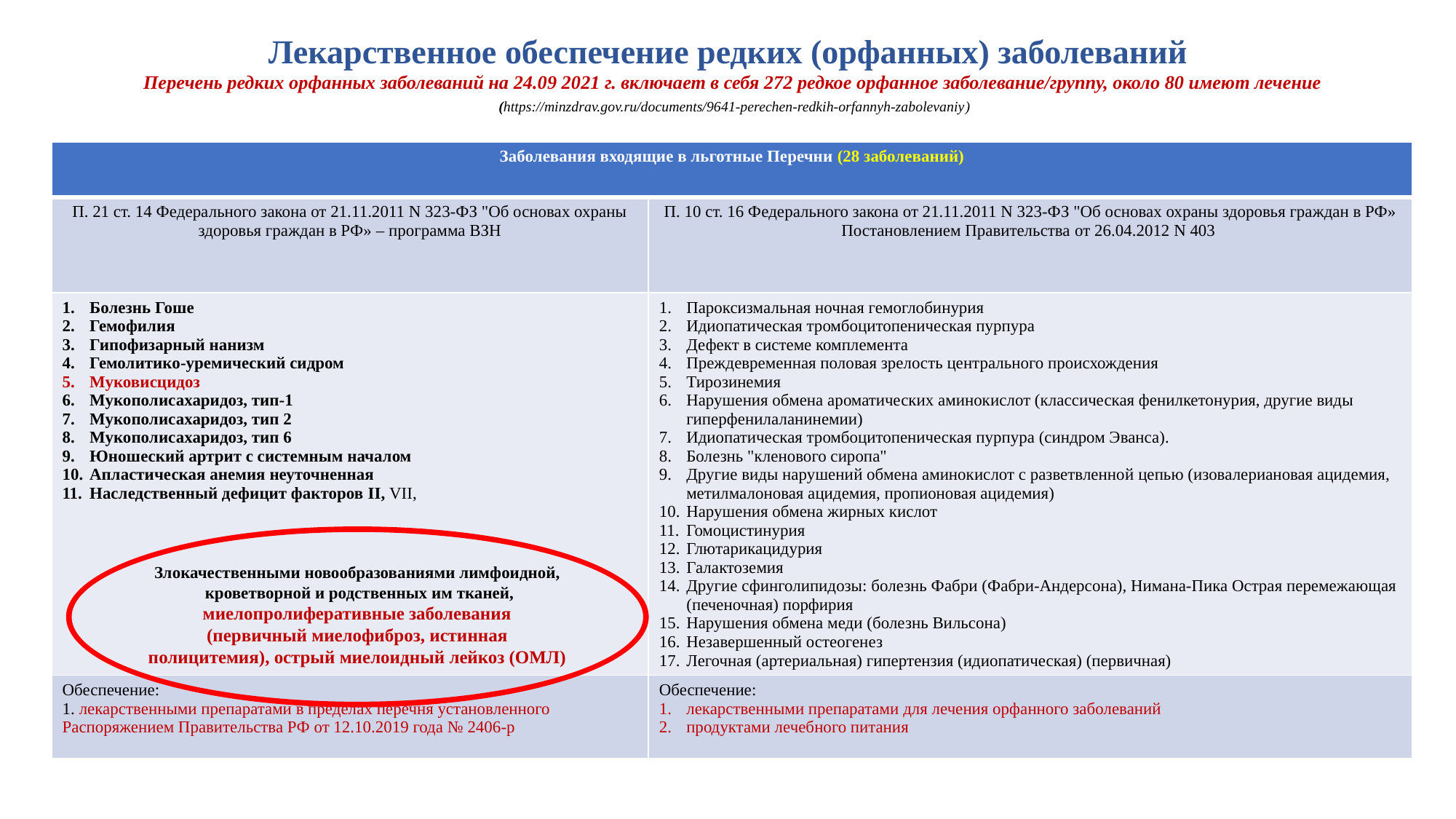

# Лекарственное обеспечение редких (орфанных) заболеваний Перечень редких орфанных заболеваний на 24.09 2021 г. включает в себя 272 редкое орфанное заболевание/группу, около 80 имеют лечение (https://minzdrav.gov.ru/documents/9641-perechen-redkih-orfannyh-zabolevaniy)
| Заболевания входящие в льготные Перечни (28 заболеваний) |  |
| --- | --- |
| П. 21 ст. 14 Федерального закона от 21.11.2011 N 323-ФЗ "Об основах охраны здоровья граждан в РФ» – программа ВЗН | П. 10 ст. 16 Федерального закона от 21.11.2011 N 323-ФЗ "Об основах охраны здоровья граждан в РФ» Постановлением Правительства от 26.04.2012 N 403 |
| Болезнь Гоше Гемофилия Гипофизарный нанизм Гемолитико-уремический сидром Муковисцидоз Мукополисахаридоз, тип-1 Мукополисахаридоз, тип 2 Мукополисахаридоз, тип 6 Юношеский артрит с системным началом Апластическая анемия неуточненная Наследственный дефицит факторов II, VII, | Пароксизмальная ночная гемоглобинурия Идиопатическая тромбоцитопеническая пурпура Дефект в системе комплемента Преждевременная половая зрелость центрального происхождения Тирозинемия Нарушения обмена ароматических аминокислот (классическая фенилкетонурия, другие виды гиперфенилаланинемии) Идиопатическая тромбоцитопеническая пурпура (синдром Эванса). Болезнь "кленового сиропа" Другие виды нарушений обмена аминокислот с разветвленной цепью (изовалериановая ацидемия, метилмалоновая ацидемия, пропионовая ацидемия) Нарушения обмена жирных кислот Гомоцистинурия Глютарикацидурия Галактоземия Другие сфинголипидозы: болезнь Фабри (Фабри-Андерсона), Нимана-Пика Острая перемежающая (печеночная) порфирия Нарушения обмена меди (болезнь Вильсона) Незавершенный остеогенез Легочная (артериальная) гипертензия (идиопатическая) (первичная) |
| Обеспечение: 1. лекарственными препаратами в пределах перечня установленного Распоряжением Правительства РФ от 12.10.2019 года № 2406-р | Обеспечение: лекарственными препаратами для лечения орфанного заболеваний продуктами лечебного питания |

Злокачественными новообразованиями лимфоидной,
 кроветворной и родственных им тканей,
 миелопролиферативные заболевания
(первичный миелофиброз, истинная
 полицитемия), острый миелоидный лейкоз (ОМЛ)